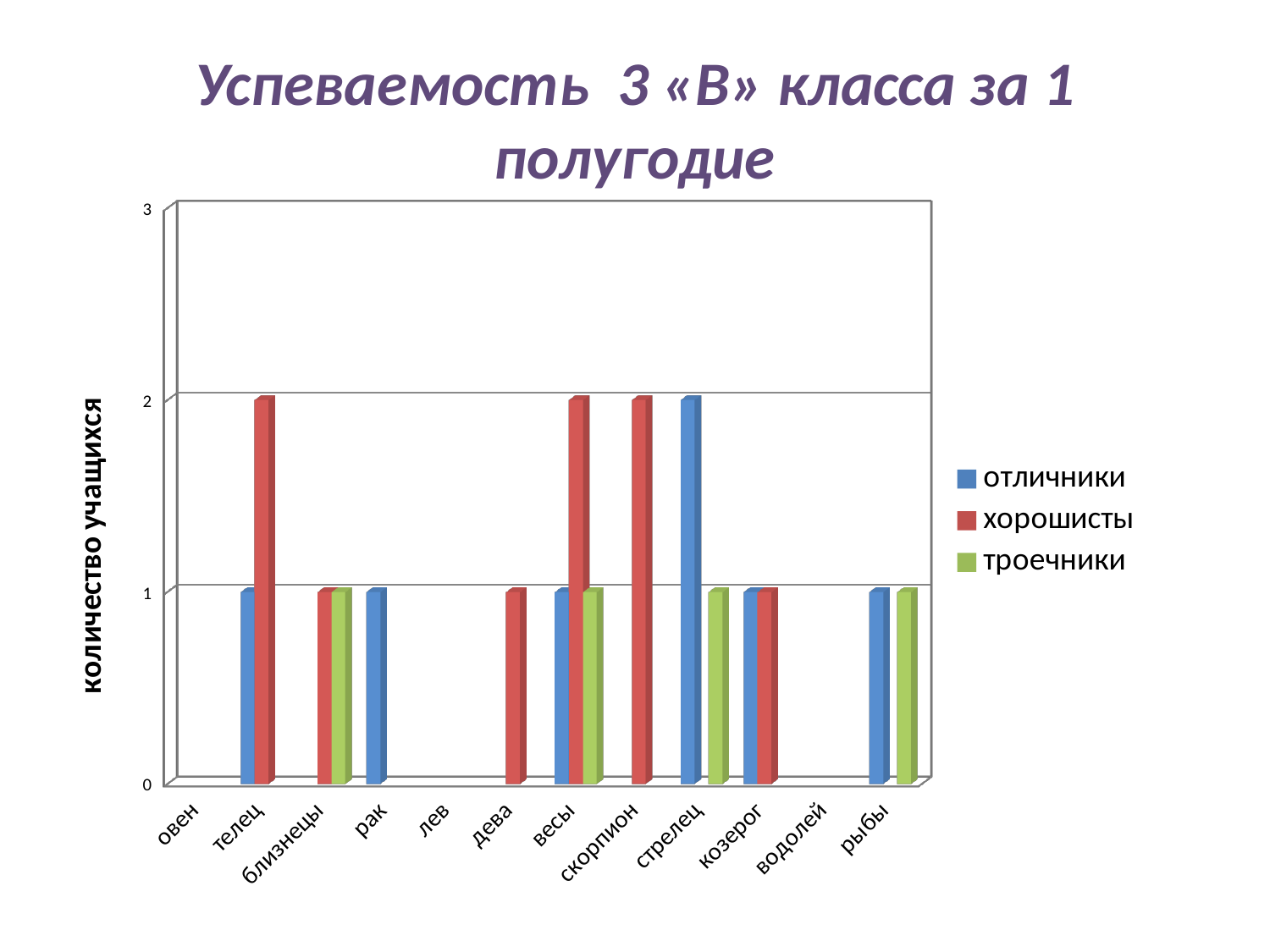

# Успеваемость  3 «В» класса за 1 полугодие

[unsupported chart]